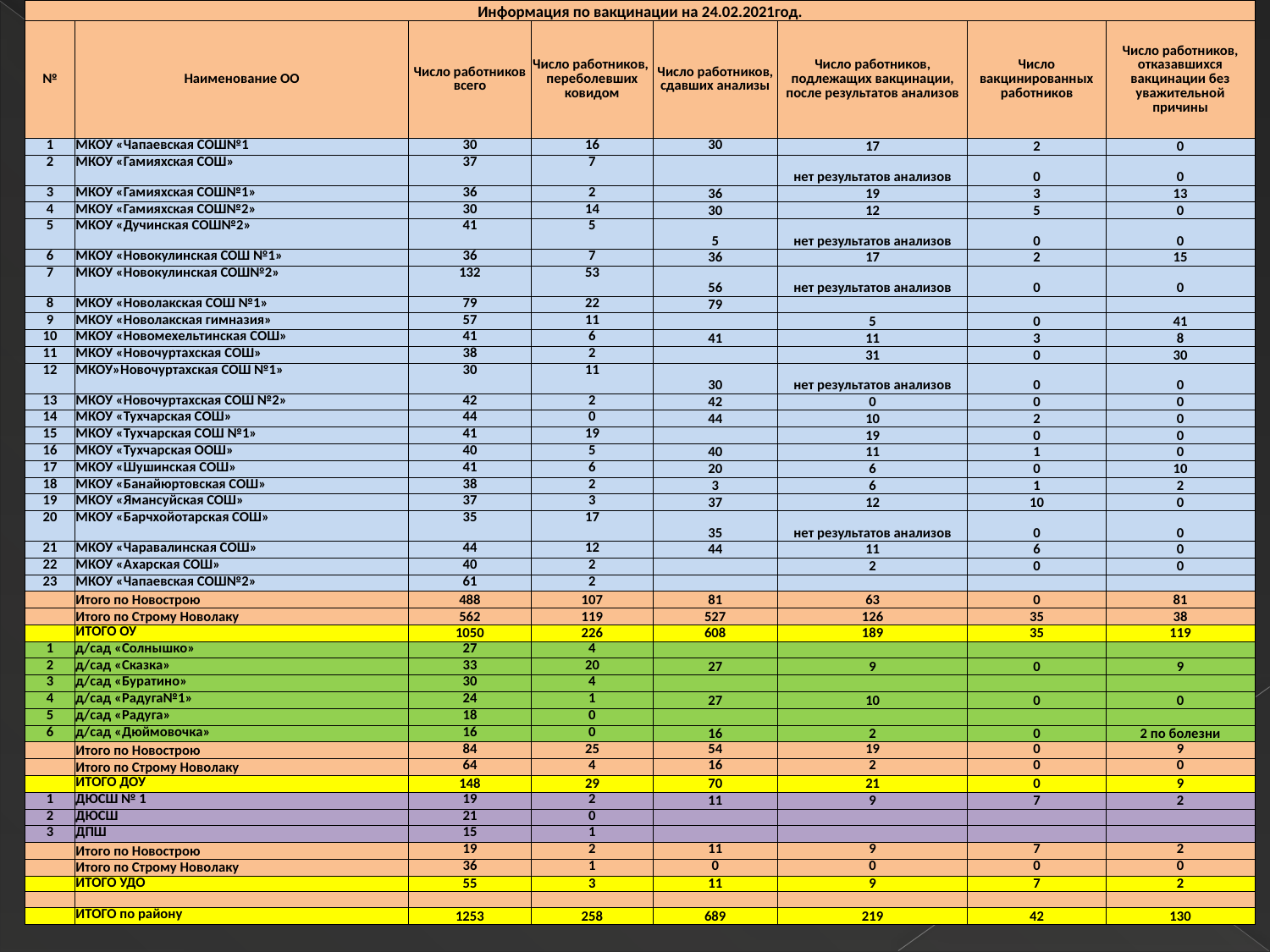

| Информация по вакцинации на 24.02.2021год. |  |  |  |  |  |  |  |
| --- | --- | --- | --- | --- | --- | --- | --- |
| № | Наименование ОО | Число работников всего | Число работников, переболевших ковидом | Число работников, сдавших анализы | Число работников, подлежащих вакцинации, после результатов анализов | Число вакцинированных работников | Число работников, отказавшихся вакцинации без уважительной причины |
| 1 | МКОУ «Чапаевская СОШ№1 | 30 | 16 | 30 | 17 | 2 | 0 |
| 2 | МКОУ «Гамияхская СОШ» | 37 | 7 |  | нет результатов анализов | 0 | 0 |
| 3 | МКОУ «Гамияхская СОШ№1» | 36 | 2 | 36 | 19 | 3 | 13 |
| 4 | МКОУ «Гамияхская СОШ№2» | 30 | 14 | 30 | 12 | 5 | 0 |
| 5 | МКОУ «Дучинская СОШ№2» | 41 | 5 | 5 | нет результатов анализов | 0 | 0 |
| 6 | МКОУ «Новокулинская СОШ №1» | 36 | 7 | 36 | 17 | 2 | 15 |
| 7 | МКОУ «Новокулинская СОШ№2» | 132 | 53 | 56 | нет результатов анализов | 0 | 0 |
| 8 | МКОУ «Новолакская СОШ №1» | 79 | 22 | 79 |  |  |  |
| 9 | МКОУ «Новолакская гимназия» | 57 | 11 |  | 5 | 0 | 41 |
| 10 | МКОУ «Новомехельтинская СОШ» | 41 | 6 | 41 | 11 | 3 | 8 |
| 11 | МКОУ «Новочуртахская СОШ» | 38 | 2 |  | 31 | 0 | 30 |
| 12 | МКОУ»Новочуртахская СОШ №1» | 30 | 11 | 30 | нет результатов анализов | 0 | 0 |
| 13 | МКОУ «Новочуртахская СОШ №2» | 42 | 2 | 42 | 0 | 0 | 0 |
| 14 | МКОУ «Тухчарская СОШ» | 44 | 0 | 44 | 10 | 2 | 0 |
| 15 | МКОУ «Тухчарская СОШ №1» | 41 | 19 |  | 19 | 0 | 0 |
| 16 | МКОУ «Тухчарская ООШ» | 40 | 5 | 40 | 11 | 1 | 0 |
| 17 | МКОУ «Шушинская СОШ» | 41 | 6 | 20 | 6 | 0 | 10 |
| 18 | МКОУ «Банайюртовская СОШ» | 38 | 2 | 3 | 6 | 1 | 2 |
| 19 | МКОУ «Ямансуйская СОШ» | 37 | 3 | 37 | 12 | 10 | 0 |
| 20 | МКОУ «Барчхойотарская СОШ» | 35 | 17 | 35 | нет результатов анализов | 0 | 0 |
| 21 | МКОУ «Чаравалинская СОШ» | 44 | 12 | 44 | 11 | 6 | 0 |
| 22 | МКОУ «Ахарская СОШ» | 40 | 2 |  | 2 | 0 | 0 |
| 23 | МКОУ «Чапаевская СОШ№2» | 61 | 2 |  |  |  |  |
|  | Итого по Новострою | 488 | 107 | 81 | 63 | 0 | 81 |
|  | Итого по Строму Новолаку | 562 | 119 | 527 | 126 | 35 | 38 |
|  | ИТОГО ОУ | 1050 | 226 | 608 | 189 | 35 | 119 |
| 1 | д/сад «Солнышко» | 27 | 4 |  |  |  |  |
| 2 | д/сад «Сказка» | 33 | 20 | 27 | 9 | 0 | 9 |
| 3 | д/сад «Буратино» | 30 | 4 |  |  |  |  |
| 4 | д/сад «Радуга№1» | 24 | 1 | 27 | 10 | 0 | 0 |
| 5 | д/сад «Радуга» | 18 | 0 |  |  |  |  |
| 6 | д/сад «Дюймовочка» | 16 | 0 | 16 | 2 | 0 | 2 по болезни |
|  | Итого по Новострою | 84 | 25 | 54 | 19 | 0 | 9 |
|  | Итого по Строму Новолаку | 64 | 4 | 16 | 2 | 0 | 0 |
|  | ИТОГО ДОУ | 148 | 29 | 70 | 21 | 0 | 9 |
| 1 | ДЮСШ № 1 | 19 | 2 | 11 | 9 | 7 | 2 |
| 2 | ДЮСШ | 21 | 0 |  |  |  |  |
| 3 | ДПШ | 15 | 1 |  |  |  |  |
|  | Итого по Новострою | 19 | 2 | 11 | 9 | 7 | 2 |
|  | Итого по Строму Новолаку | 36 | 1 | 0 | 0 | 0 | 0 |
|  | ИТОГО УДО | 55 | 3 | 11 | 9 | 7 | 2 |
|  |  |  |  |  |  |  |  |
|  | ИТОГО по району | 1253 | 258 | 689 | 219 | 42 | 130 |